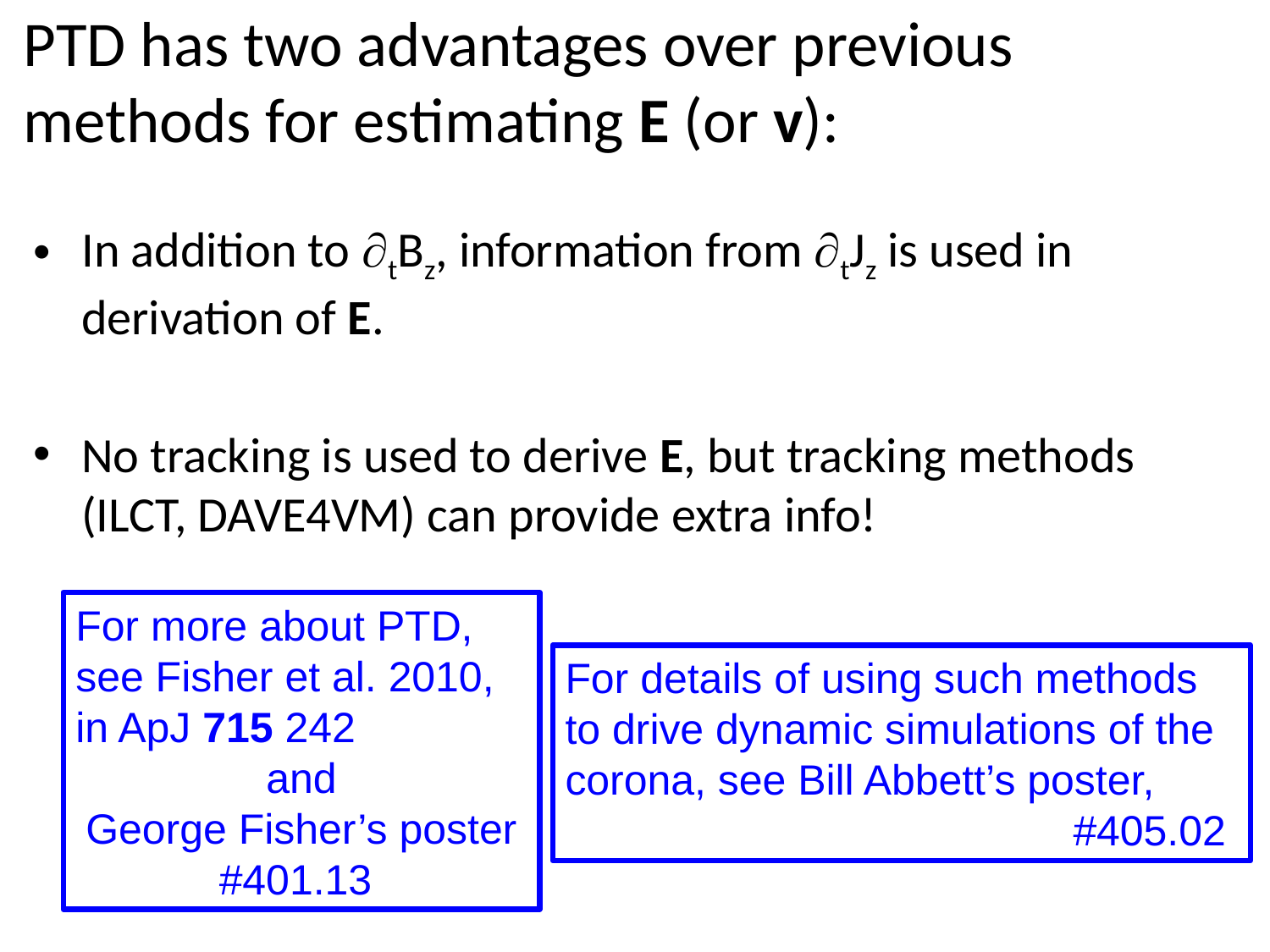

# PTD has two advantages over previous methods for estimating E (or v):
In addition to ∂tBz, information from ∂tJz is used in derivation of E.

No tracking is used to derive E, but tracking methods (ILCT, DAVE4VM) can provide extra info!
For more about PTD,
see Fisher et al. 2010, in ApJ 715 242
and
George Fisher’s poster #401.13
For details of using such methods
to drive dynamic simulations of the
corona, see Bill Abbett’s poster,
  				#405.02